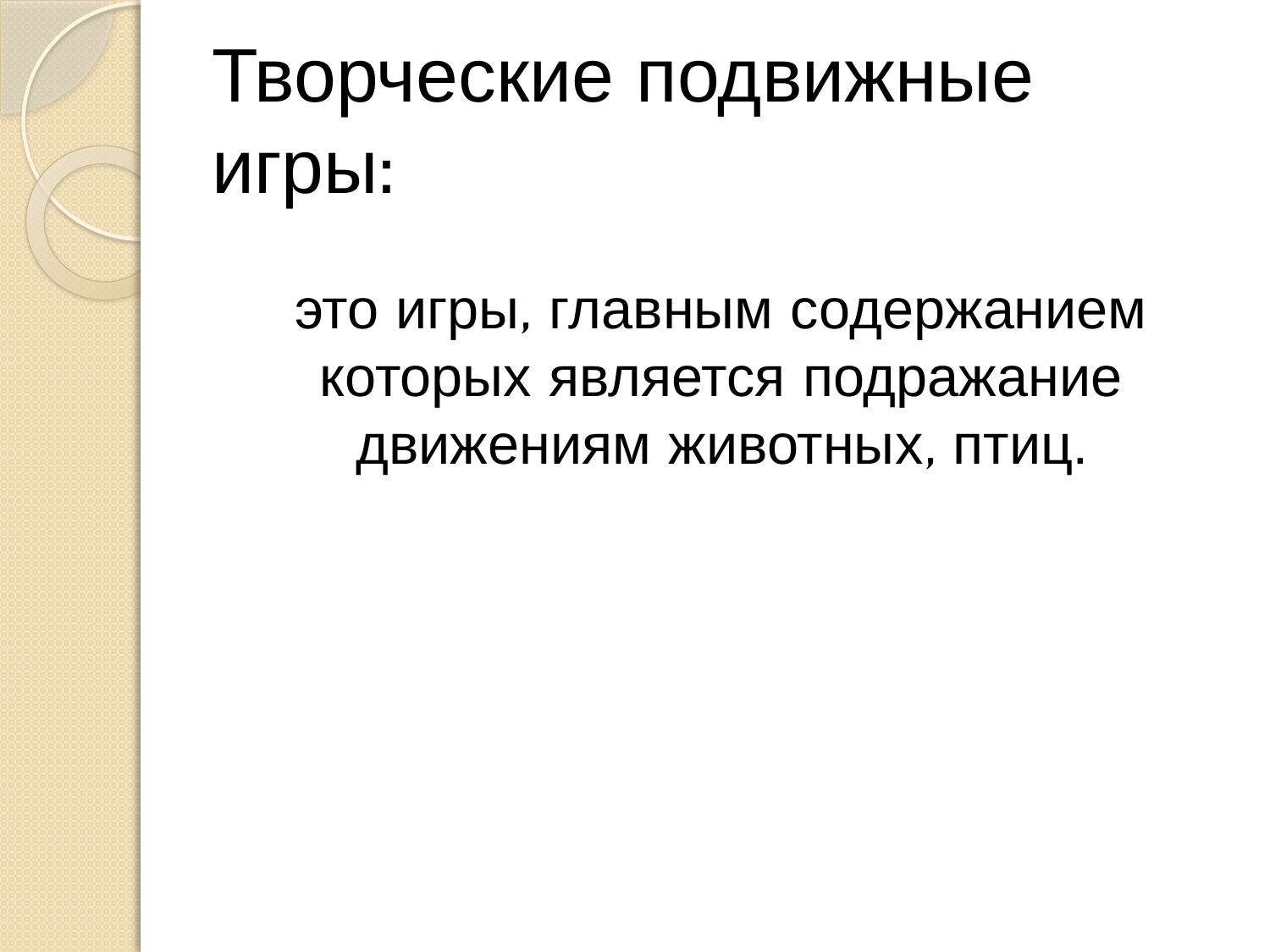

# Творческие подвижные игры:
это игры, главным содержанием которых является подражание движениям животных, птиц.